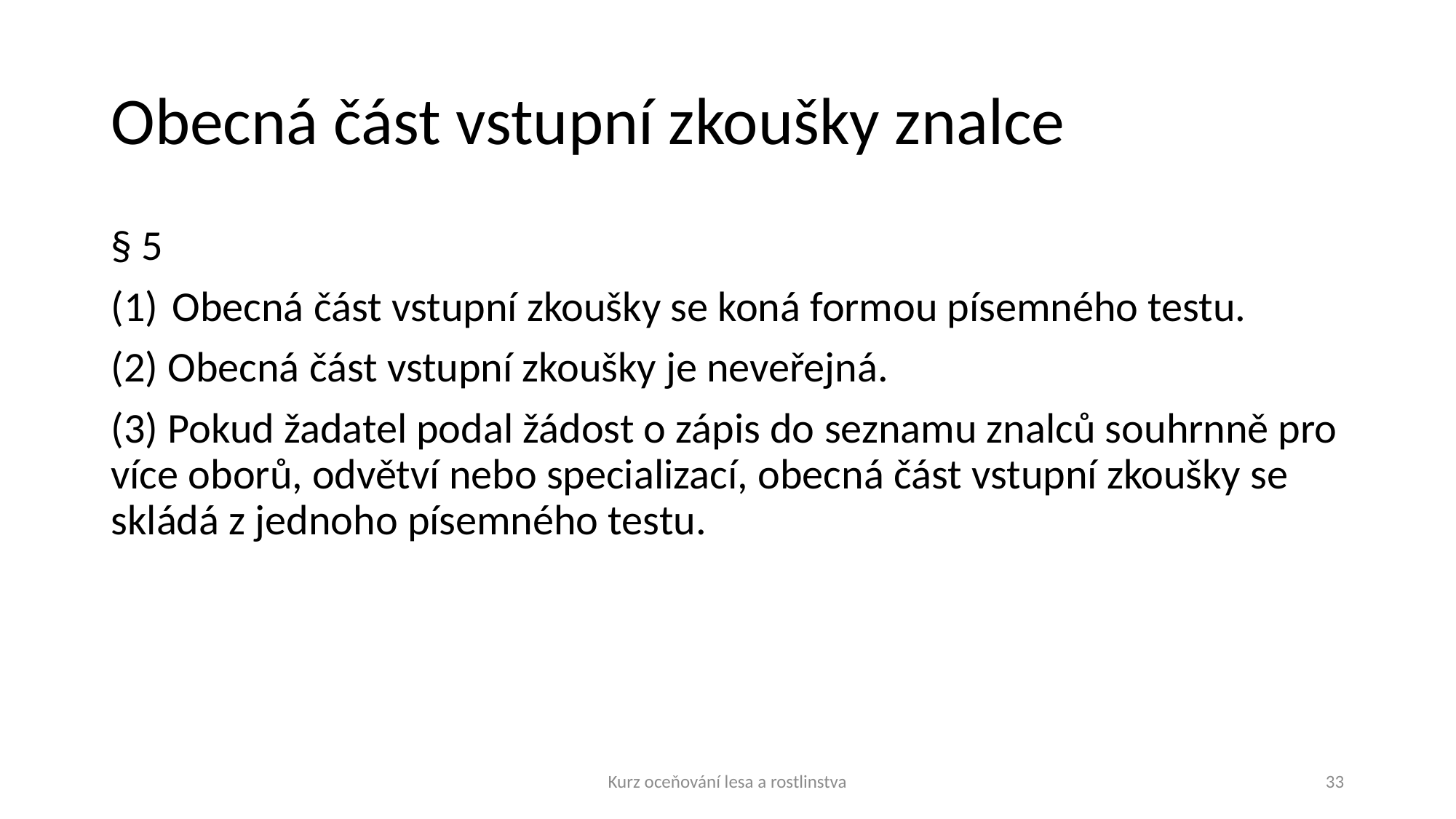

# Obecná část vstupní zkoušky znalce
§ 5
Obecná část vstupní zkoušky se koná formou písemného testu.
(2) Obecná část vstupní zkoušky je neveřejná.
(3) Pokud žadatel podal žádost o zápis do seznamu znalců souhrnně pro více oborů, odvětví nebo specializací, obecná část vstupní zkoušky se skládá z jednoho písemného testu.
Kurz oceňování lesa a rostlinstva
33